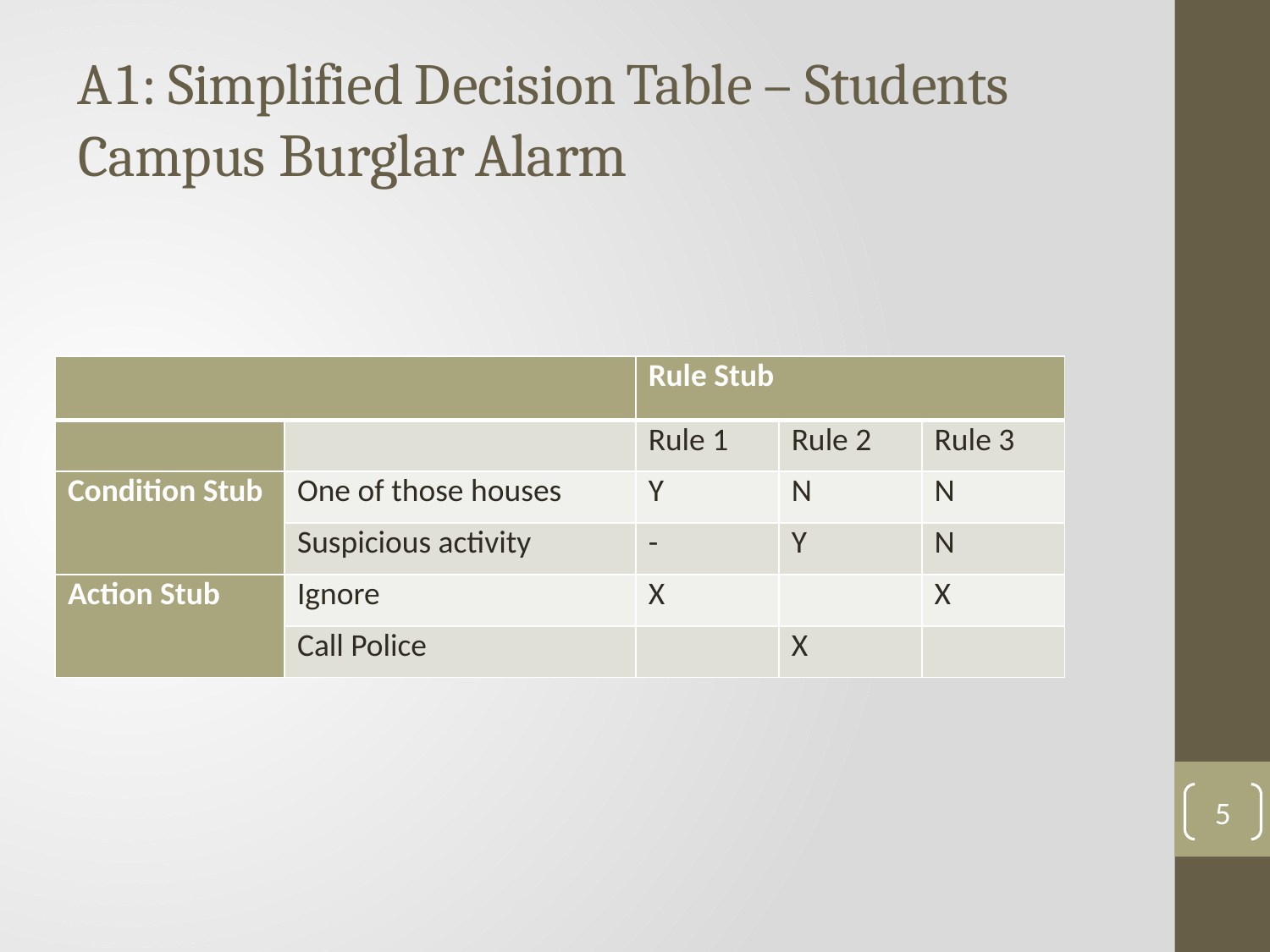

# A1: Simplified Decision Table – Students Campus Burglar Alarm
|  |  | Rule Stub |  |  |
| --- | --- | --- | --- | --- |
|  |  | Rule 1 | Rule 2 | Rule 3 |
| Condition Stub | One of those houses | Y | N | N |
|  | Suspicious activity | - | Y | N |
| Action Stub | Ignore | X |  | X |
|  | Call Police |  | X |  |
5